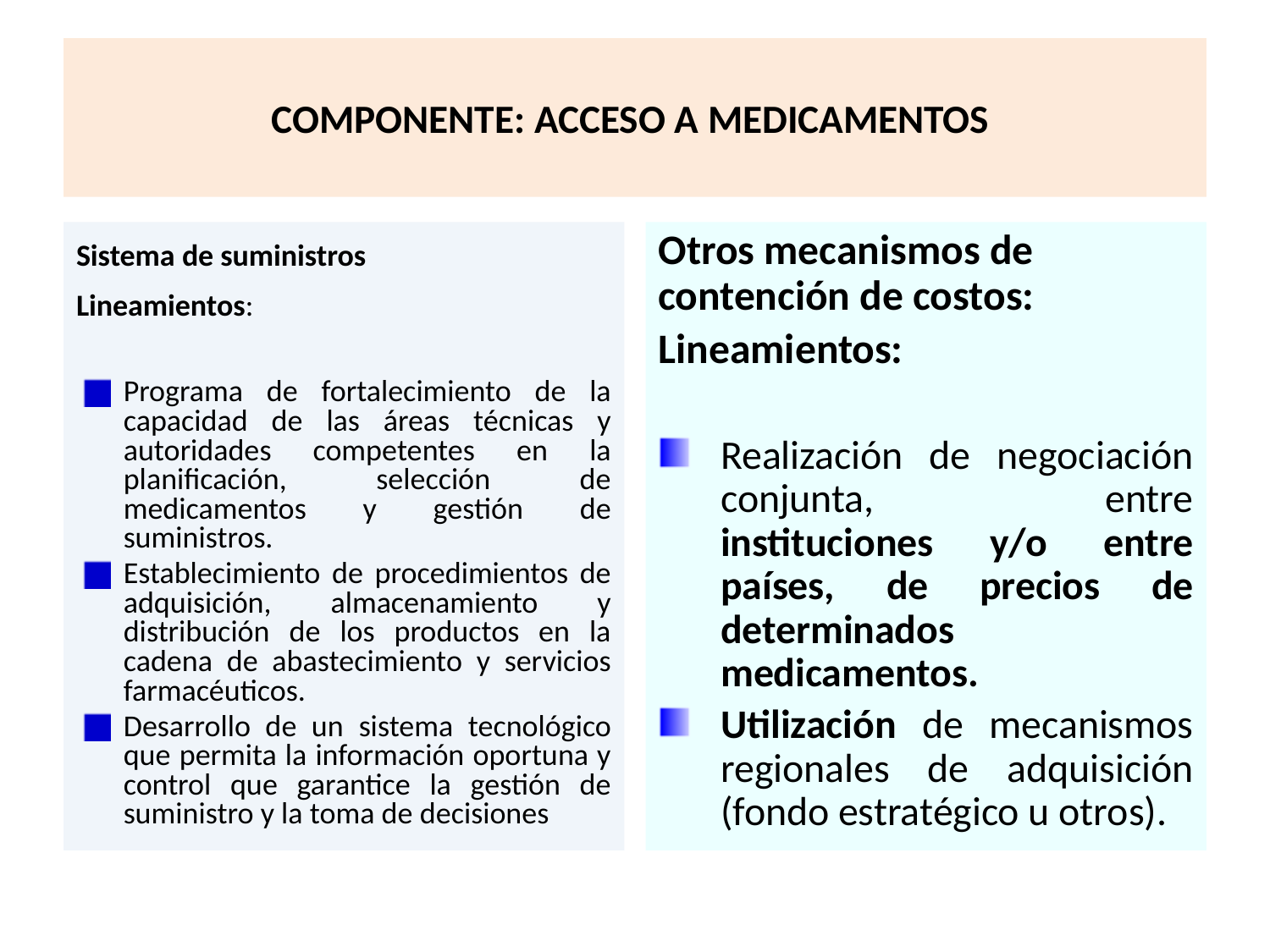

# COMPONENTE: ACCESO A MEDICAMENTOS
Sistema de suministros
Lineamientos:

Programa de fortalecimiento de la capacidad de las áreas técnicas y autoridades competentes en la planificación, selección de medicamentos y gestión de suministros.
Establecimiento de procedimientos de adquisición, almacenamiento y distribución de los productos en la cadena de abastecimiento y servicios farmacéuticos.
Desarrollo de un sistema tecnológico que permita la información oportuna y control que garantice la gestión de suministro y la toma de decisiones

Otros mecanismos de contención de costos:
Lineamientos:

Realización de negociación conjunta, entre instituciones y/o entre países, de precios de determinados medicamentos.
Utilización de mecanismos regionales de adquisición (fondo estratégico u otros).